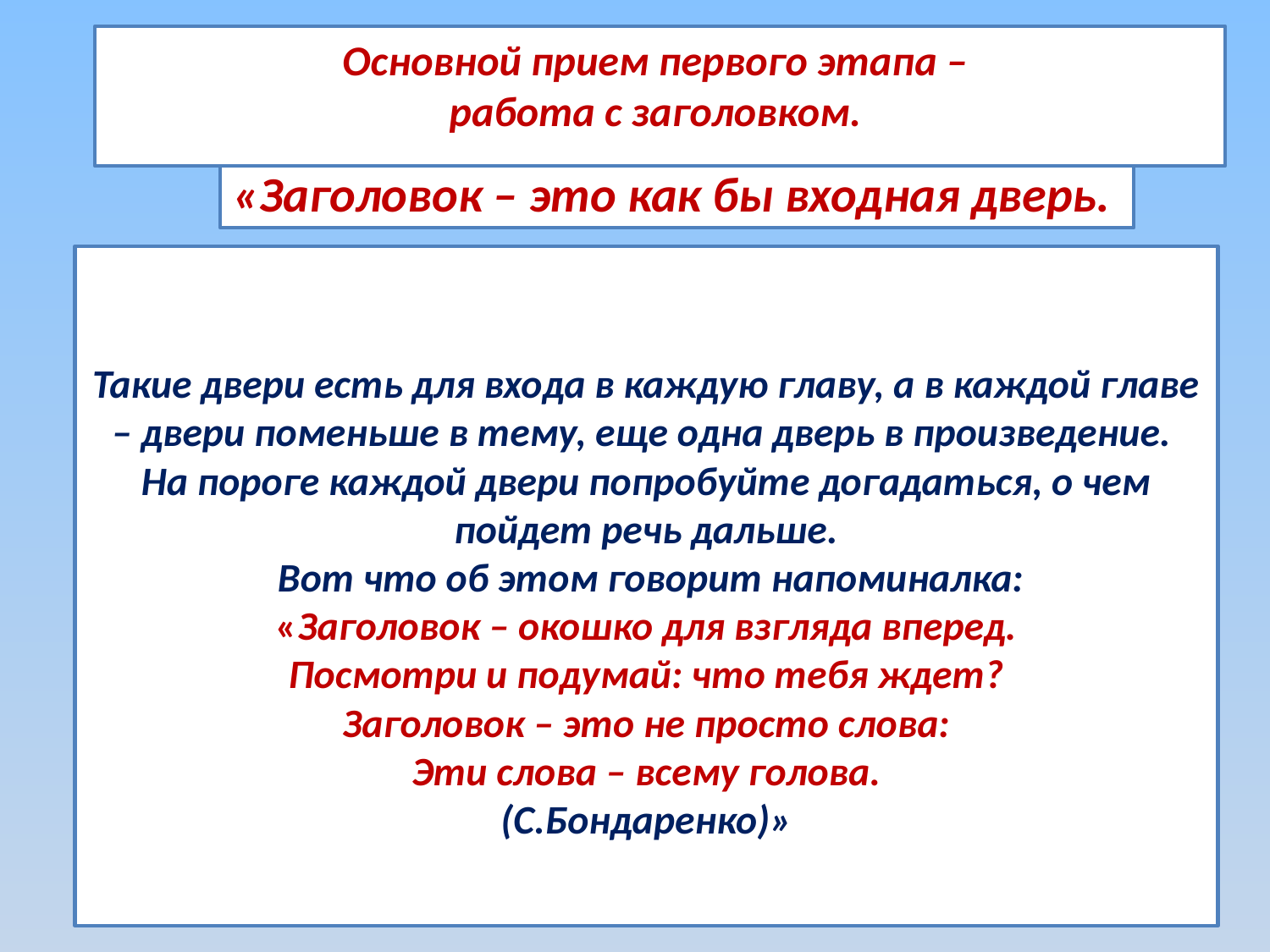

Основной прием первого этапа –
работа с заголовком.
«Заголовок – это как бы входная дверь.
# Такие двери есть для входа в каждую главу, а в каждой главе – двери поменьше в тему, еще одна дверь в произведение. На пороге каждой двери попробуйте догадаться, о чем пойдет речь дальше. Вот что об этом говорит напоминалка: «Заголовок – окошко для взгляда вперед. Посмотри и подумай: что тебя ждет? Заголовок – это не просто слова: Эти слова – всему голова. (С.Бондаренко)»